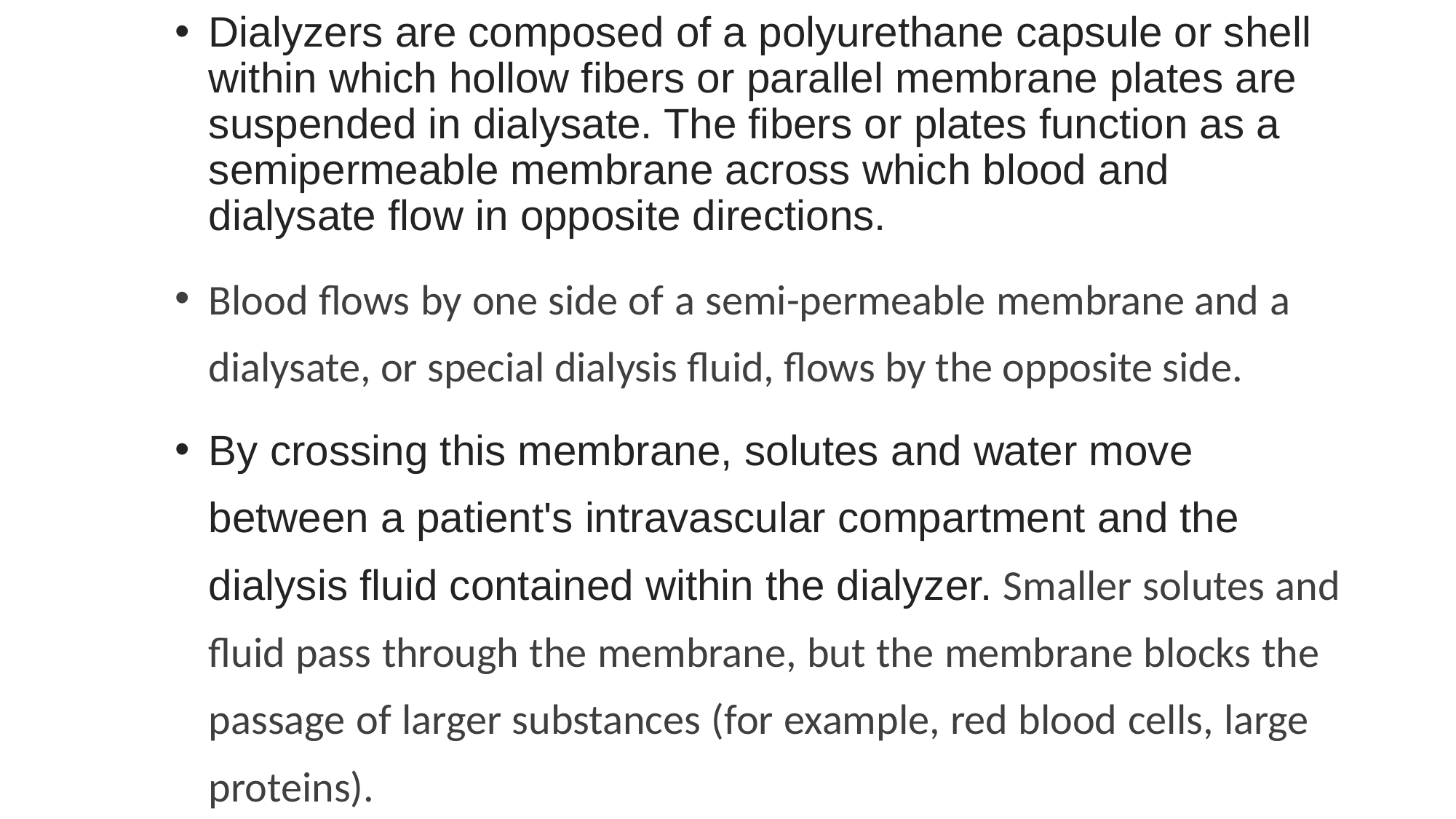

Dialyzers are composed of a polyurethane capsule or shell within which hollow fibers or parallel membrane plates are suspended in dialysate. The fibers or plates function as a semipermeable membrane across which blood and dialysate flow in opposite directions.
Blood flows by one side of a semi-permeable membrane and a dialysate, or special dialysis fluid, flows by the opposite side.
By crossing this membrane, solutes and water move between a patient's intravascular compartment and the dialysis fluid contained within the dialyzer. Smaller solutes and fluid pass through the membrane, but the membrane blocks the passage of larger substances (for example, red blood cells, large proteins).